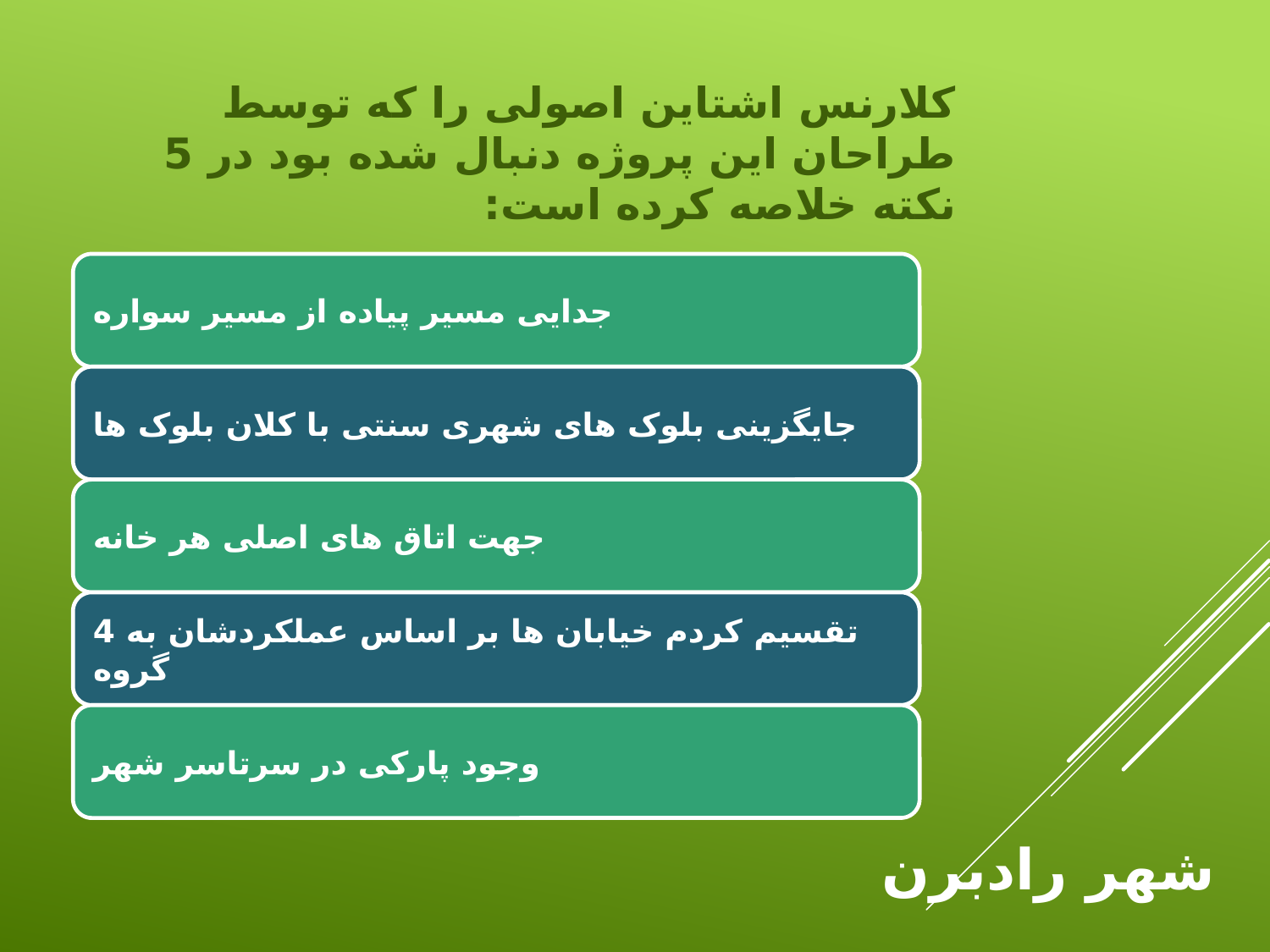

کلارنس اشتاین اصولی را که توسط طراحان این پروژه دنبال شده بود در 5 نکته خلاصه کرده است:

جدایی مسیر پیاده از مسیر سواره
جهت اتاق های اصلی هر خانه
تقسیم کردم خیابان ها بر اساس عملکردشان به 4 گروه
وجود پارکی در سرتاسر شهر
# شهر رادبرن